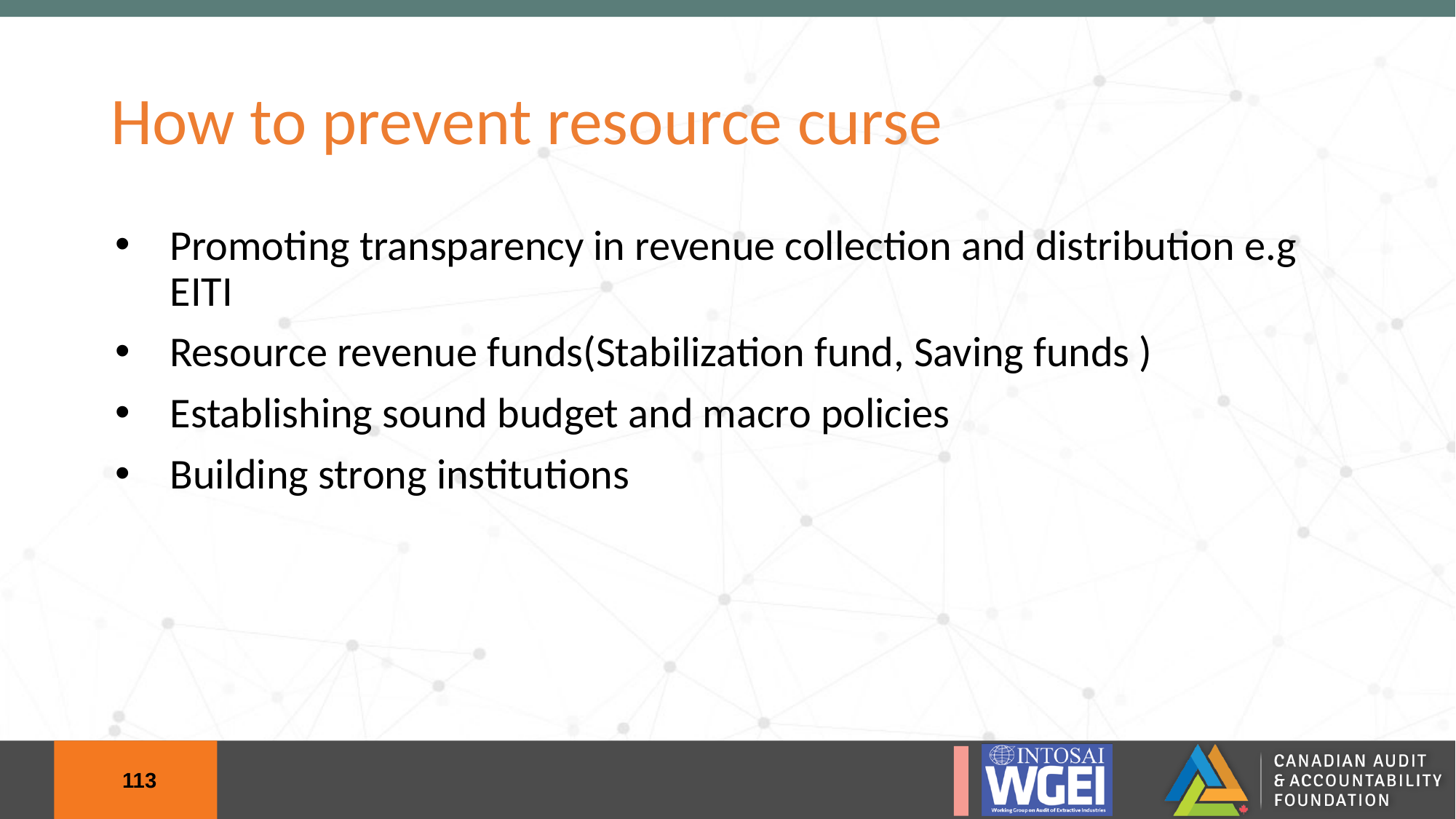

# How to prevent resource curse
Promoting transparency in revenue collection and distribution e.g EITI
Resource revenue funds(Stabilization fund, Saving funds )
Establishing sound budget and macro policies
Building strong institutions